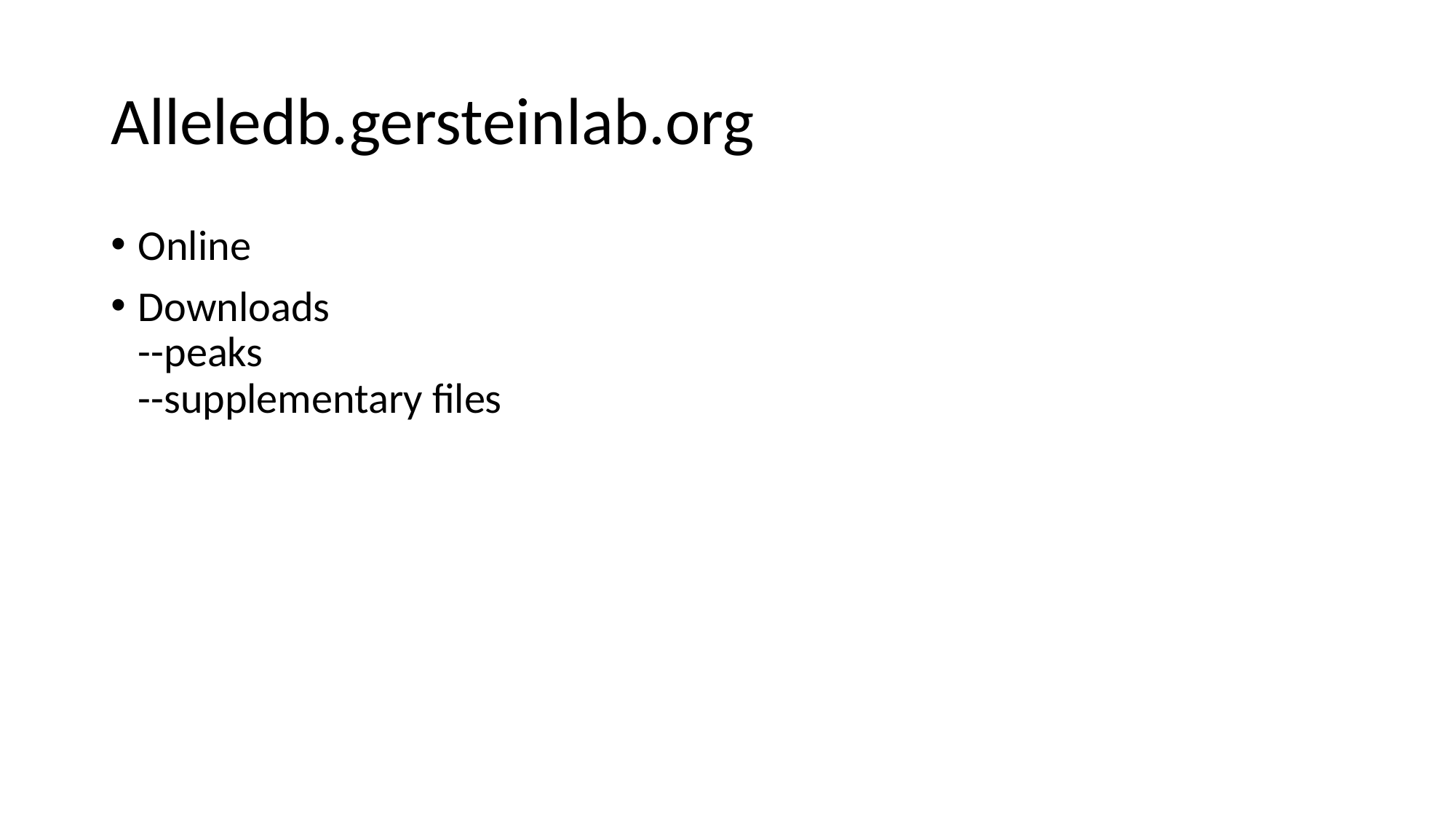

# Alleledb.gersteinlab.org
Online
Downloads
--peaks
--supplementary files